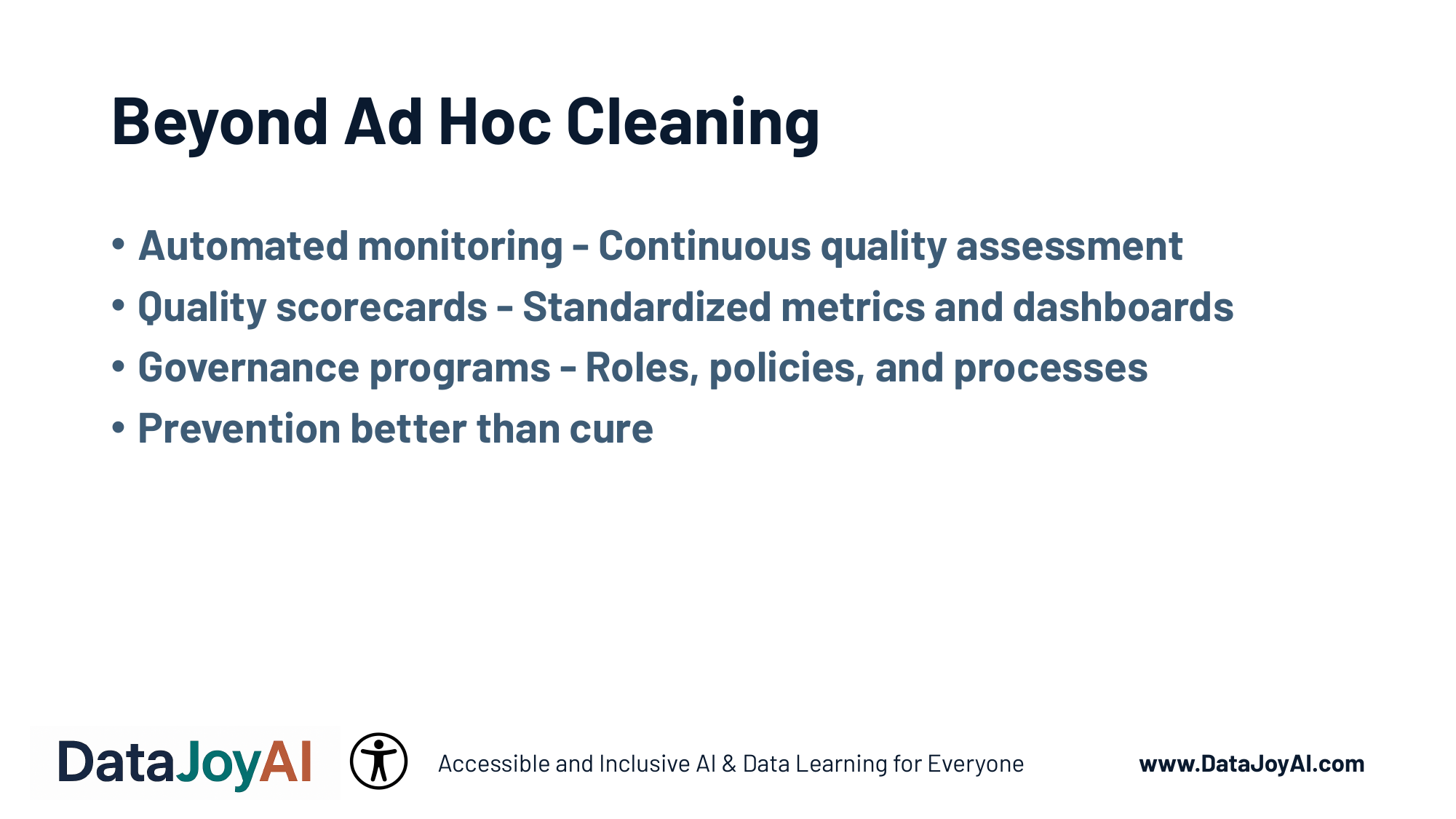

# Beyond Ad Hoc Cleaning
Automated monitoring - Continuous quality assessment
Quality scorecards - Standardized metrics and dashboards
Governance programs - Roles, policies, and processes
Prevention better than cure